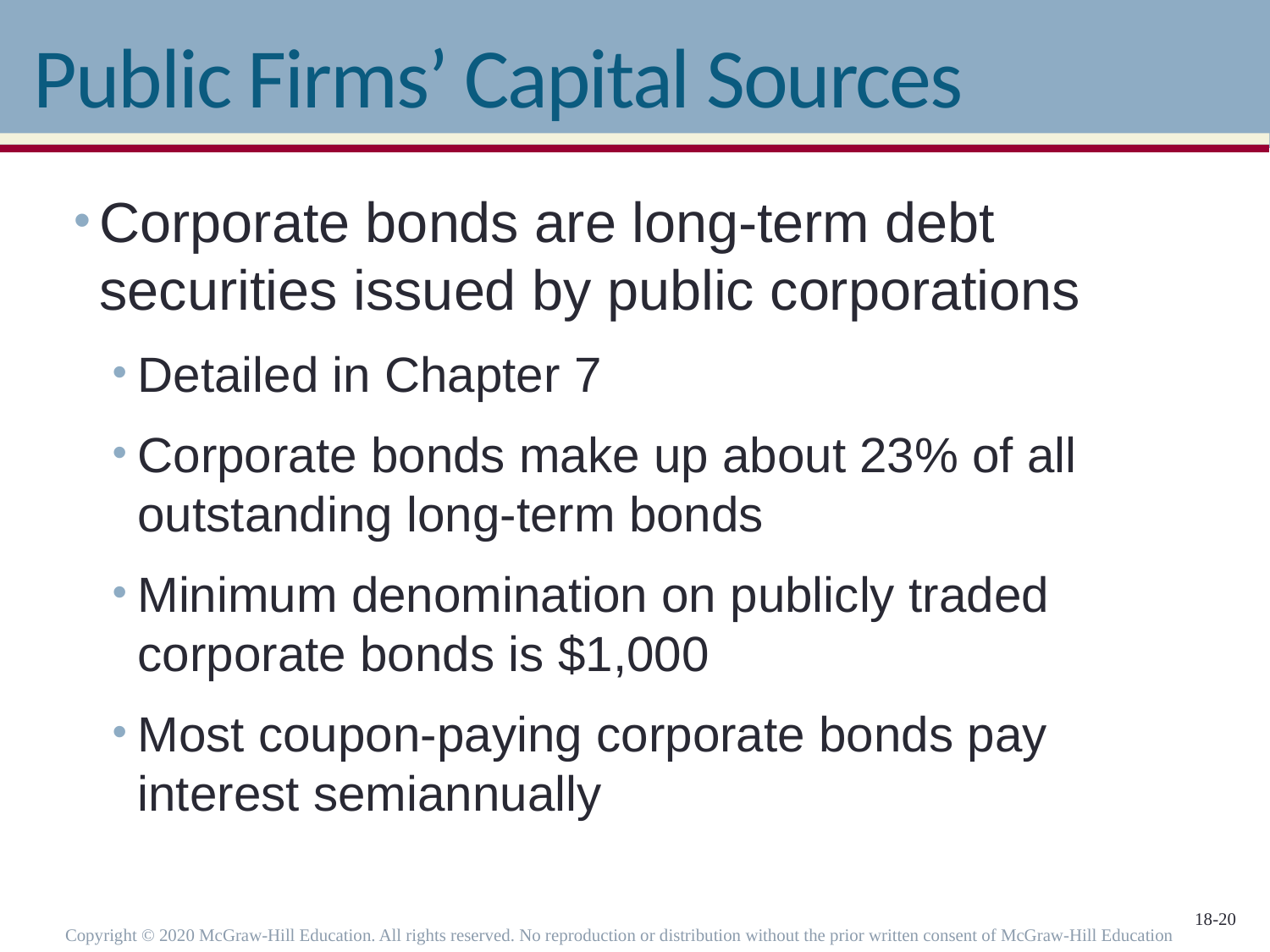

# Public Firms’ Capital Sources
Corporate bonds are long-term debt securities issued by public corporations
Detailed in Chapter 7
Corporate bonds make up about 23% of all outstanding long-term bonds
Minimum denomination on publicly traded corporate bonds is $1,000
Most coupon-paying corporate bonds pay interest semiannually
Copyright © 2020 McGraw-Hill Education. All rights reserved. No reproduction or distribution without the prior written consent of McGraw-Hill Education